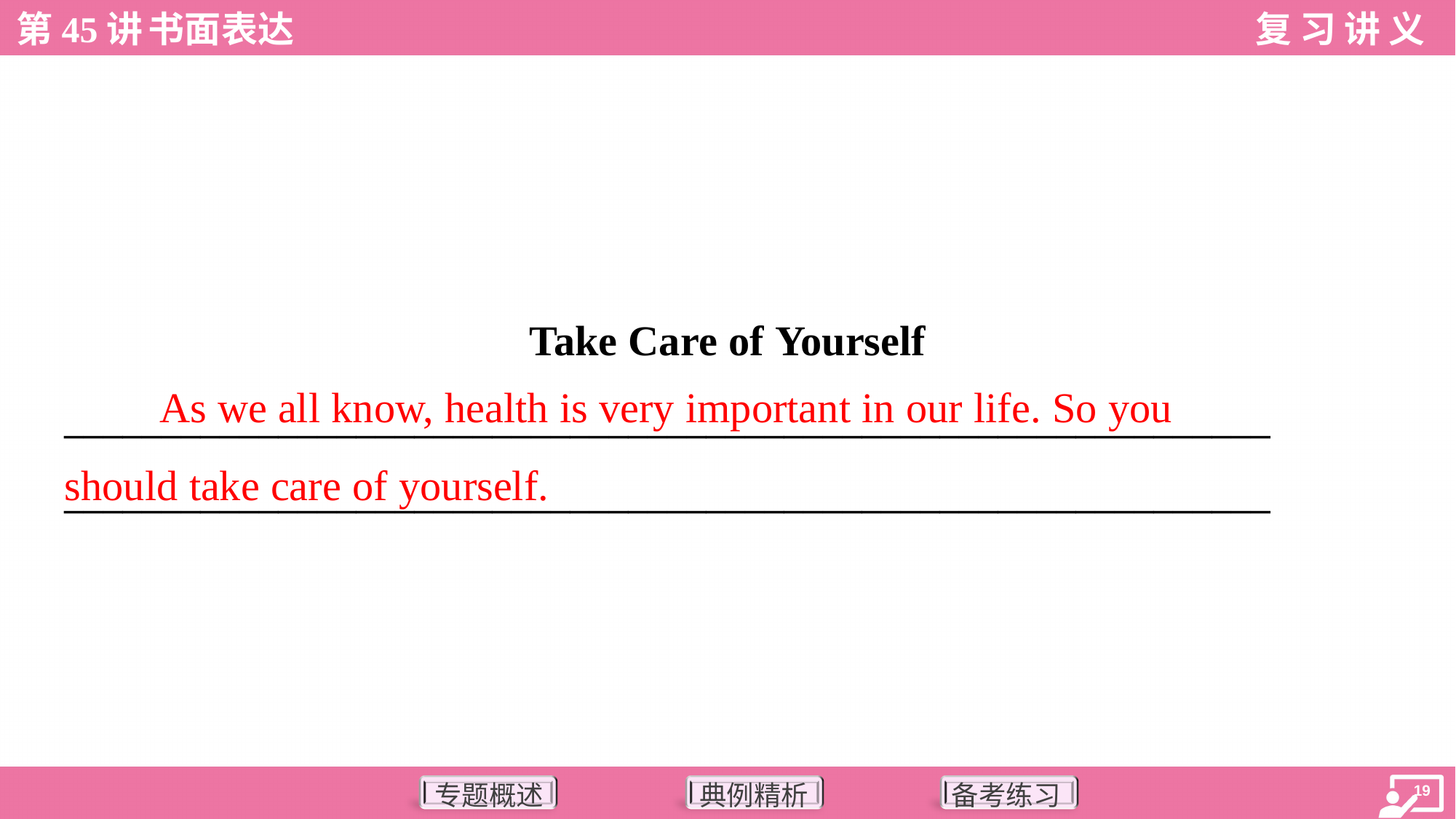

Take Care of Yourself
______________________________________________________________
______________________________________________________________
         As we all know, health is very important in our life. So you
should take care of yourself.